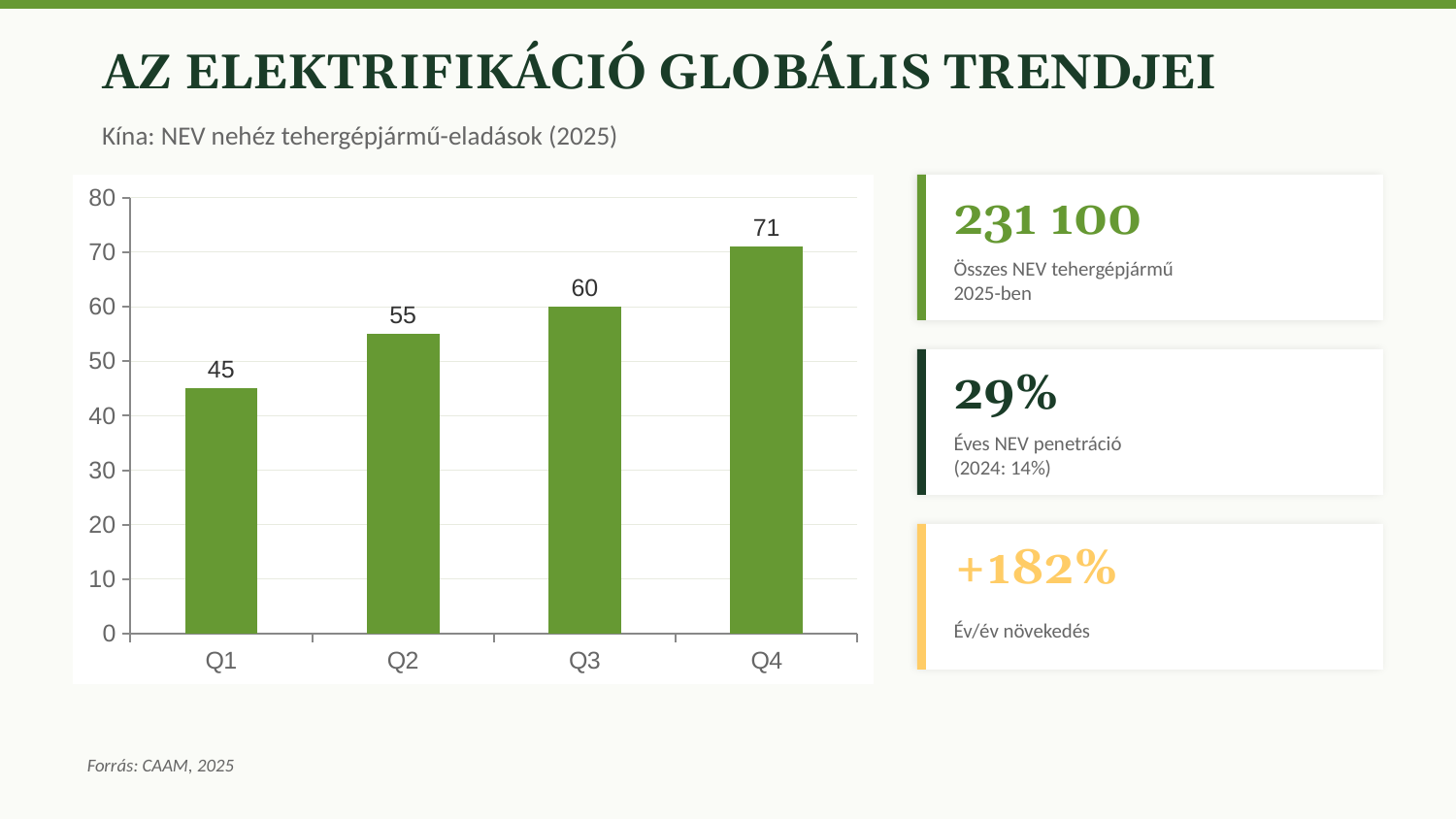

AZ ELEKTRIFIKÁCIÓ GLOBÁLIS TRENDJEI
Kína: NEV nehéz tehergépjármű-eladások (2025)

### Chart

| Category | NEV eladás (ezer db) |
|---|---|
| Q1 | 45.0 |
| Q2 | 55.0 |
| Q3 | 60.0 |
| Q4 | 71.1 |

231 100
Összes NEV tehergépjármű
2025-ben

29%
Éves NEV penetráció
(2024: 14%)

+182%
Év/év növekedés
Forrás: CAAM, 2025